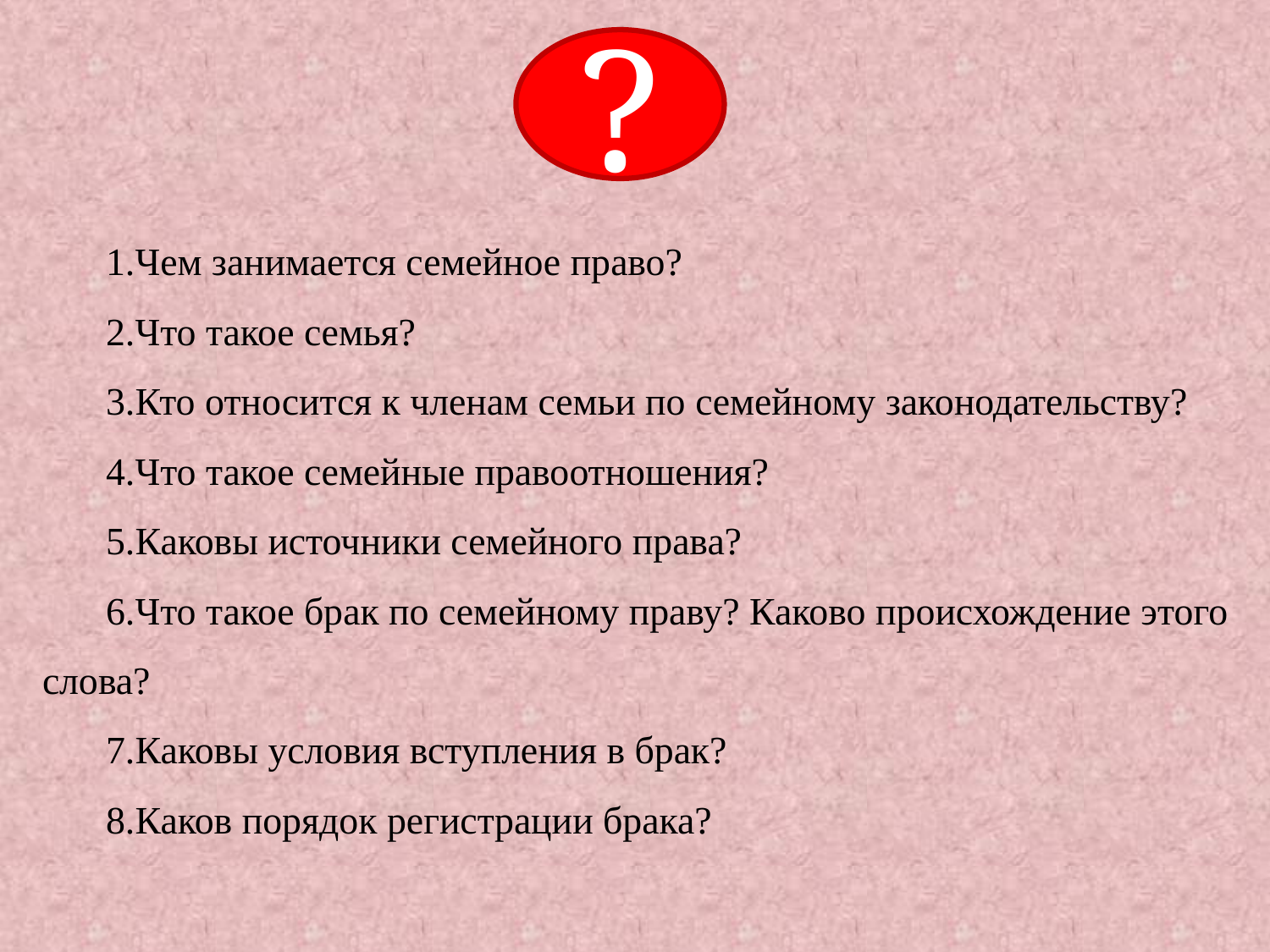

?
Чем занимается семейное право?
Что такое семья?
Кто относится к членам семьи по семейному законодательству?
Что такое семейные правоотношения?
Каковы источники семейного права?
Что такое брак по семейному праву? Каково происхождение этого слова?
Каковы условия вступления в брак?
Каков порядок регистрации брака?